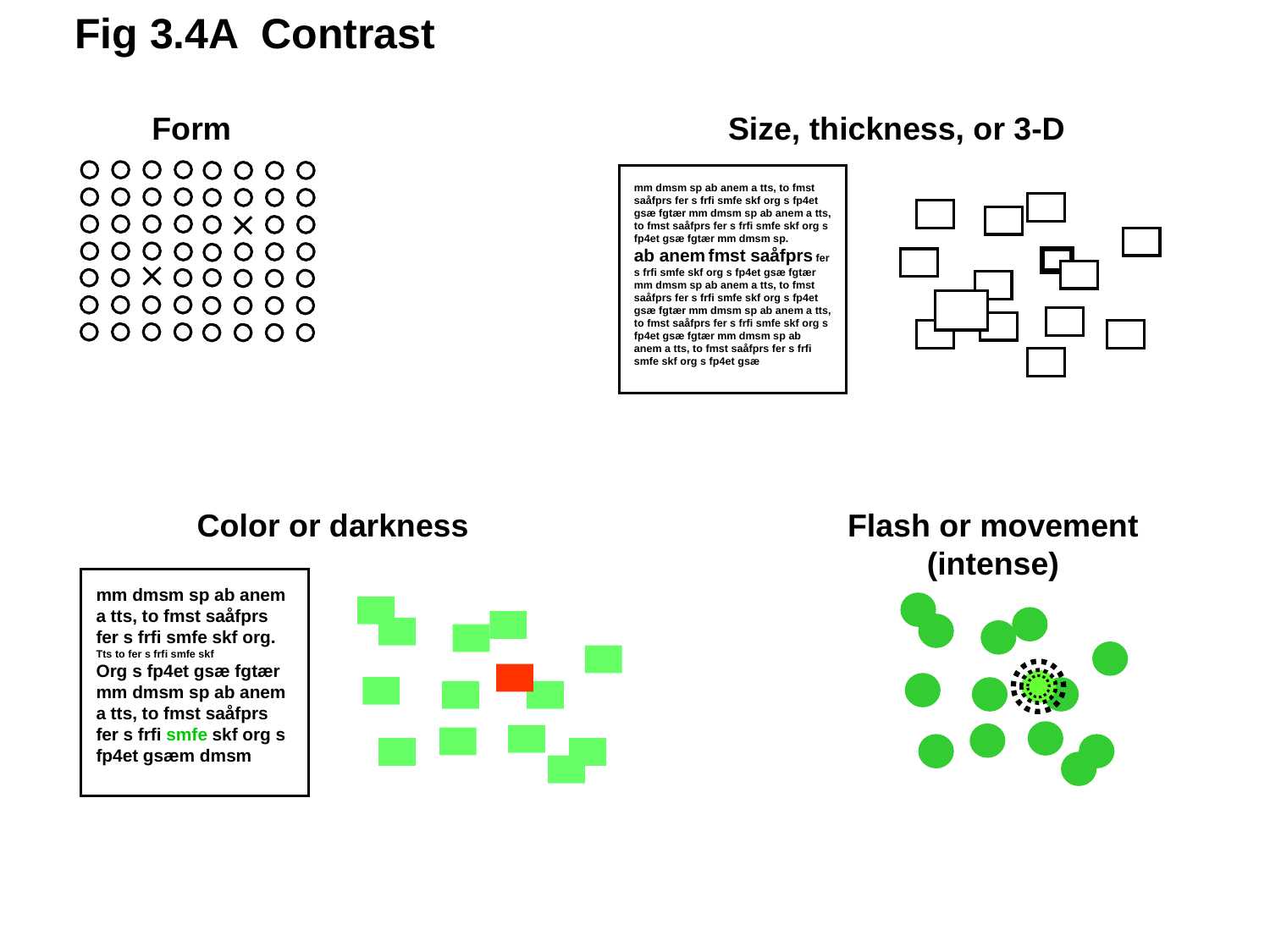

Fig 3.4A  Contrast
Form
Size, thickness, or 3-D
mm dmsm sp ab anem a tts, to fmst saåfprs fer s frfi smfe skf org s fp4et gsæ fgtær mm dmsm sp ab anem a tts, to fmst saåfprs fer s frfi smfe skf org s fp4et gsæ fgtær mm dmsm sp.
ab anem fmst saåfprs fer s frfi smfe skf org s fp4et gsæ fgtær mm dmsm sp ab anem a tts, to fmst saåfprs fer s frfi smfe skf org s fp4et gsæ fgtær mm dmsm sp ab anem a tts, to fmst saåfprs fer s frfi smfe skf org s fp4et gsæ fgtær mm dmsm sp ab anem a tts, to fmst saåfprs fer s frfi smfe skf org s fp4et gsæ

Color or darkness
mm dmsm sp ab anem a tts, to fmst saåfprs fer s frfi smfe skf org.
Tts to fer s frfi smfe skf
Org s fp4et gsæ fgtær mm dmsm sp ab anem a tts, to fmst saåfprs fer s frfi smfe skf org s fp4et gsæm dmsm

Flash or movement
(intense)